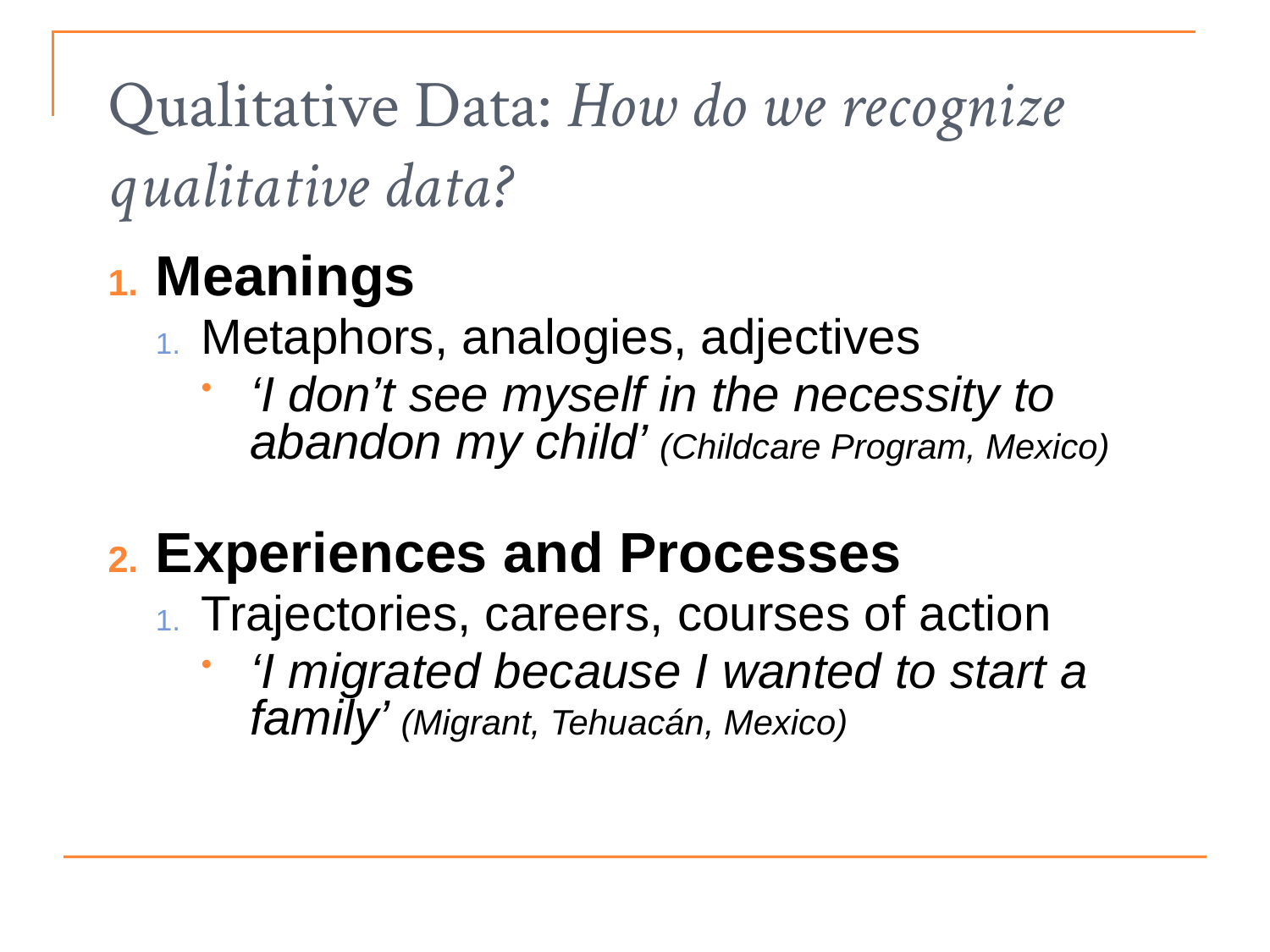

# Qualitative Data: How do we recognize qualitative data?
Meanings
Metaphors, analogies, adjectives
‘I don’t see myself in the necessity to abandon my child’ (Childcare Program, Mexico)

Experiences and Processes
Trajectories, careers, courses of action
‘I migrated because I wanted to start a family’ (Migrant, Tehuacán, Mexico)